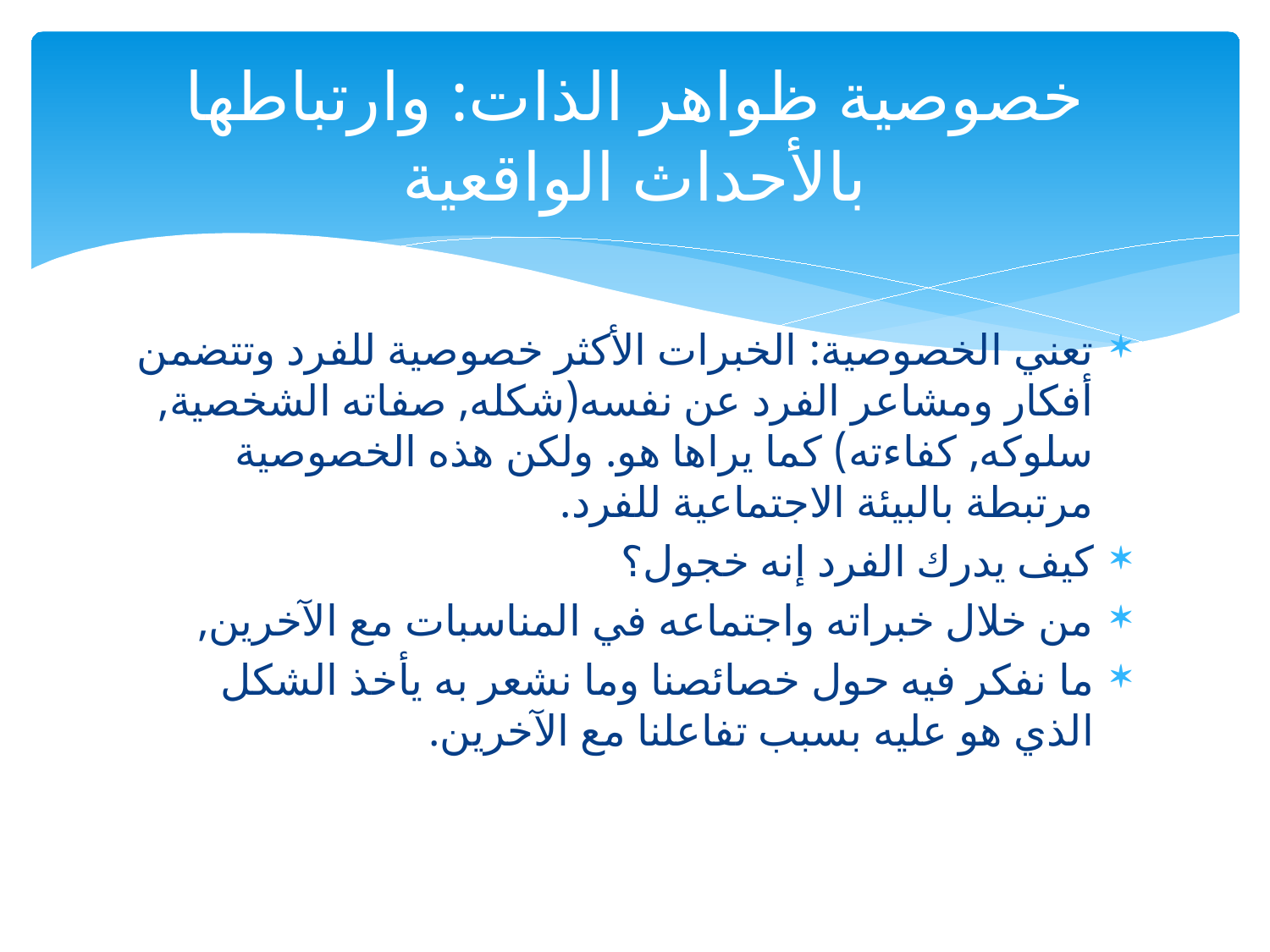

# خصوصية ظواهر الذات: وارتباطها بالأحداث الواقعية
تعني الخصوصية: الخبرات الأكثر خصوصية للفرد وتتضمن أفكار ومشاعر الفرد عن نفسه(شكله, صفاته الشخصية, سلوكه, كفاءته) كما يراها هو. ولكن هذه الخصوصية مرتبطة بالبيئة الاجتماعية للفرد.
كيف يدرك الفرد إنه خجول؟
من خلال خبراته واجتماعه في المناسبات مع الآخرين,
ما نفكر فيه حول خصائصنا وما نشعر به يأخذ الشكل الذي هو عليه بسبب تفاعلنا مع الآخرين.